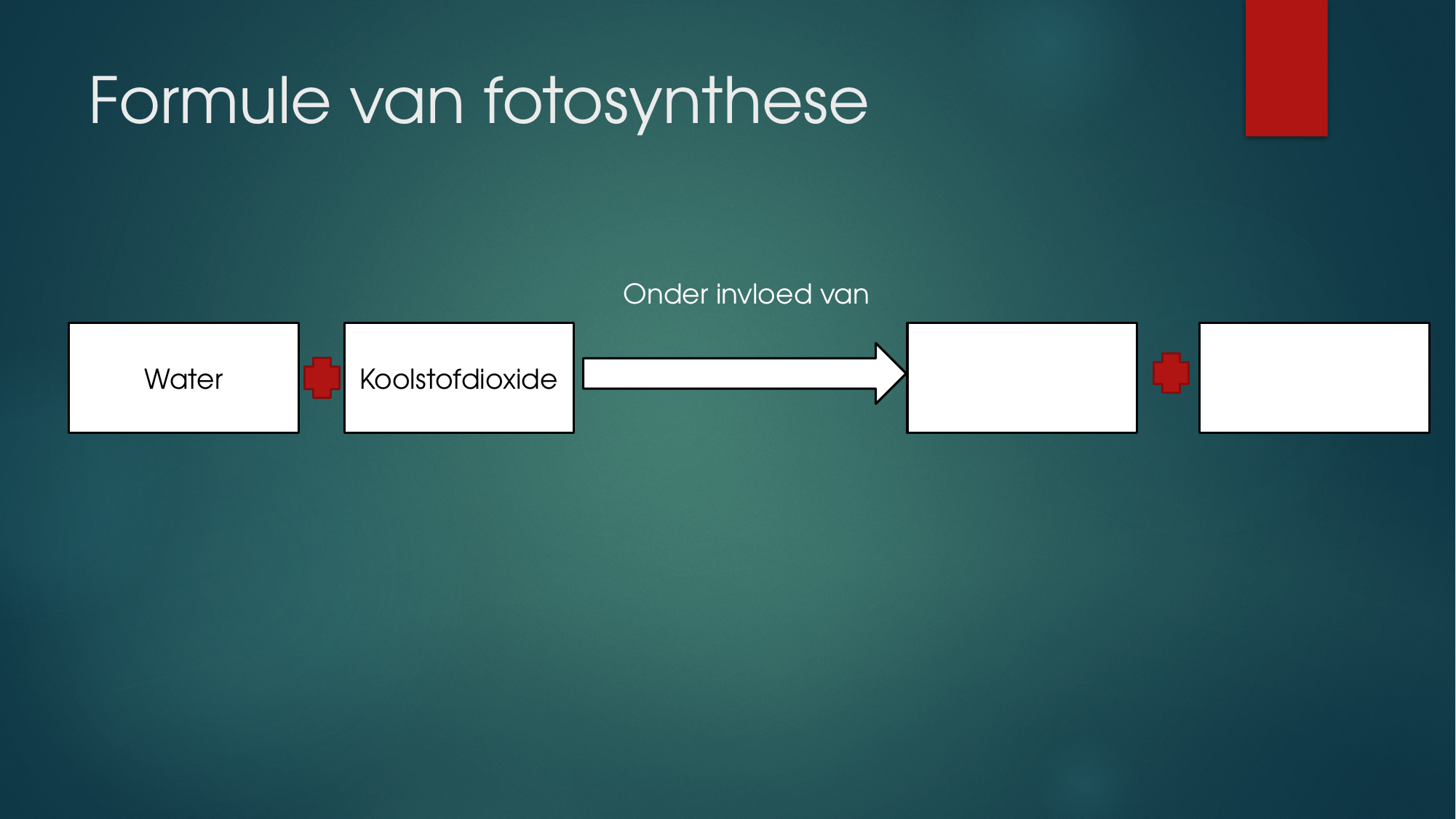

# Formule van fotosynthese
Onder invloed van
Water
Koolstofdioxide